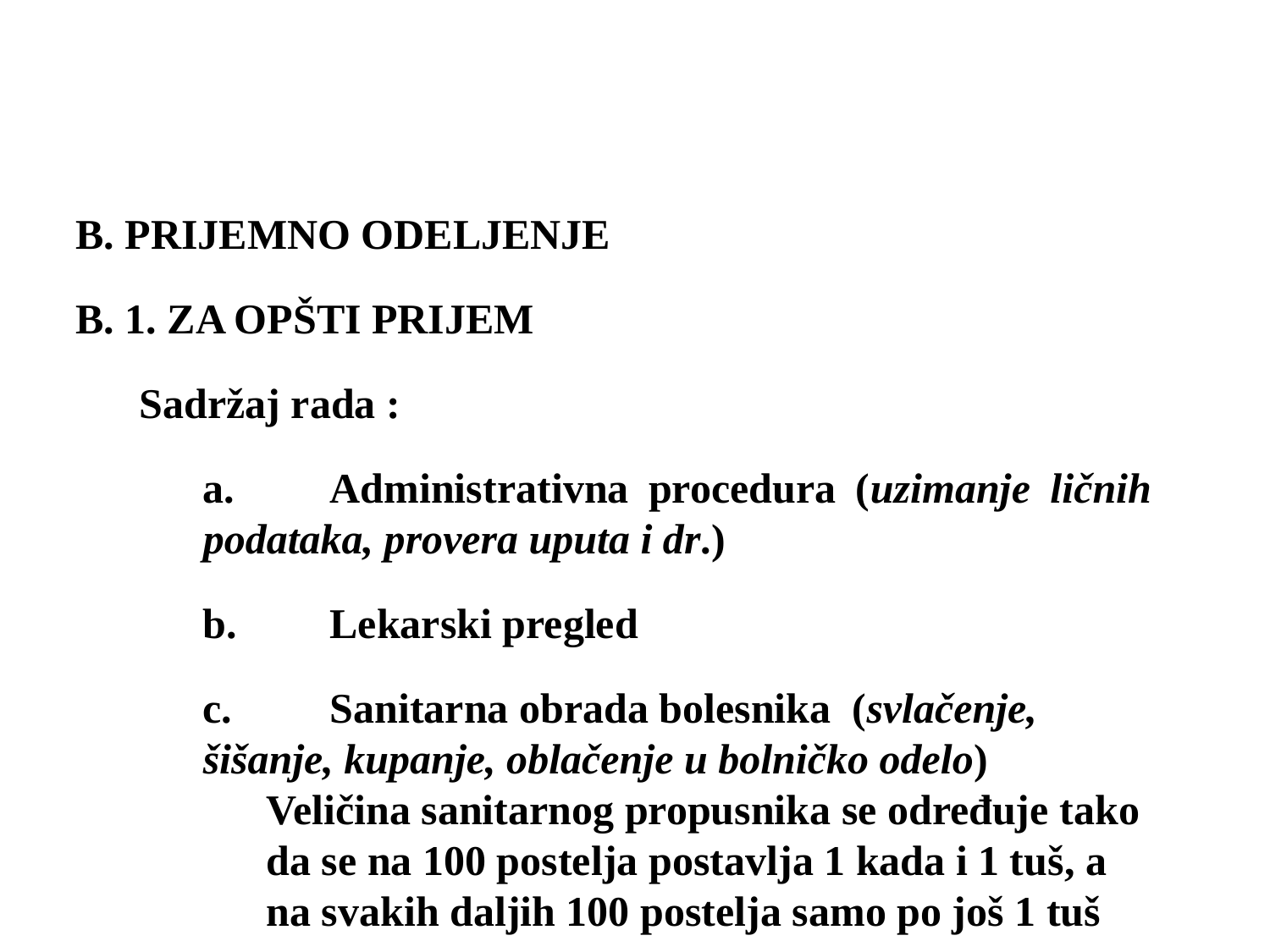

B. PRIJEMNO ODELJENJE

B. 1. ZA OPŠTI PRIJEM

Sadržaj rada :

a.	Administrativna procedura (uzimanje ličnih podataka, provera uputa i dr.)

b.	Lekarski pregled

c.	Sanitarna obrada bolesnika  (svlačenje, šišanje, kupanje, oblačenje u bolničko odelo)
Veličina sanitarnog propusnika se određuje tako da se na 100 postelja postavlja 1 kada i 1 tuš, a na svakih daljih 100 postelja samo po još 1 tuš